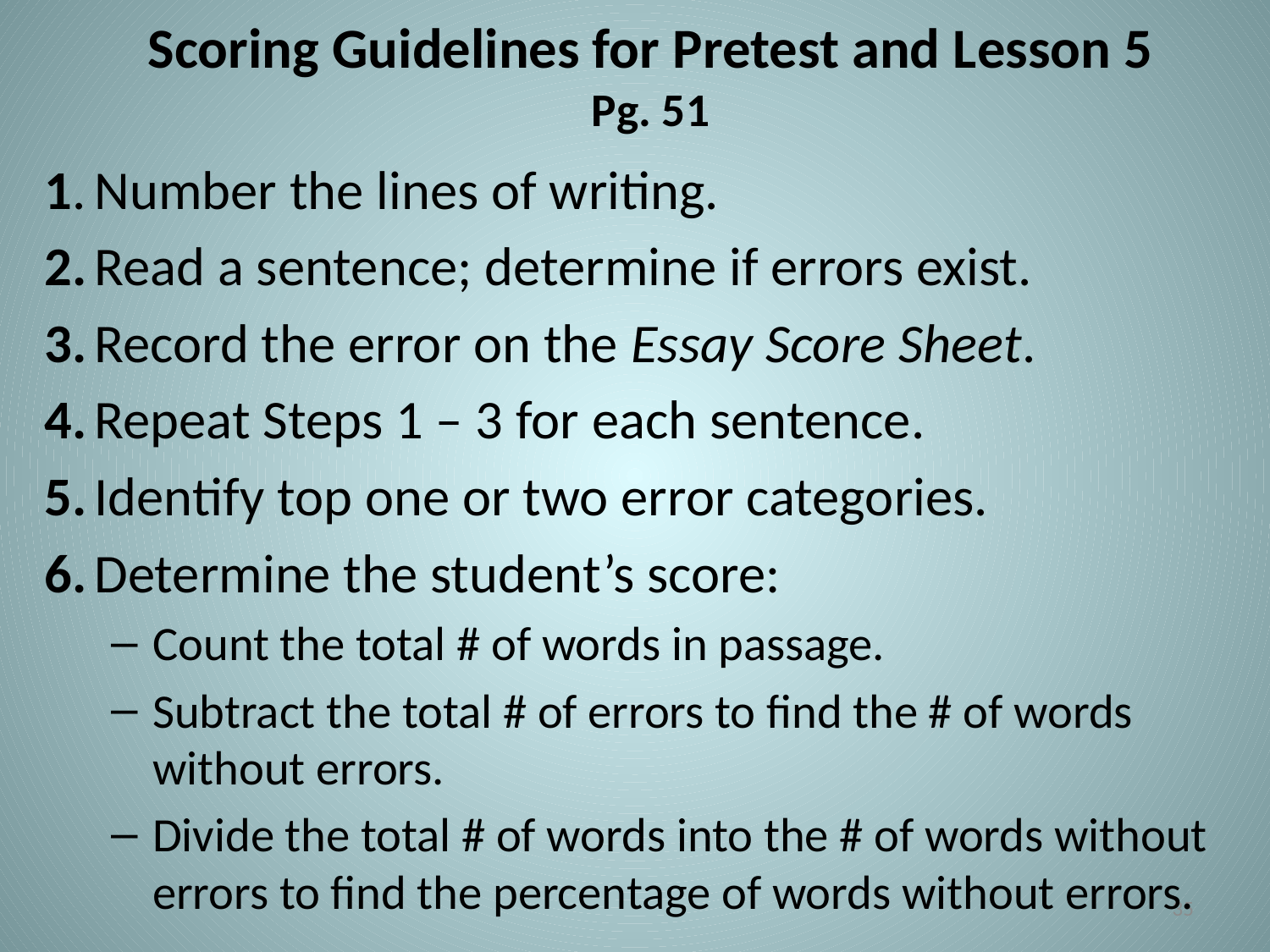

# Scoring Guidelines for Pretest and Lesson 5 Pg. 51
1.	Number the lines of writing.
2.	Read a sentence; determine if errors exist.
3.	Record the error on the Essay Score Sheet.
4.	Repeat Steps 1 – 3 for each sentence.
5.	Identify top one or two error categories.
6.	Determine the student’s score:
Count the total # of words in passage.
Subtract the total # of errors to find the # of words without errors.
Divide the total # of words into the # of words without errors to find the percentage of words without errors.

35